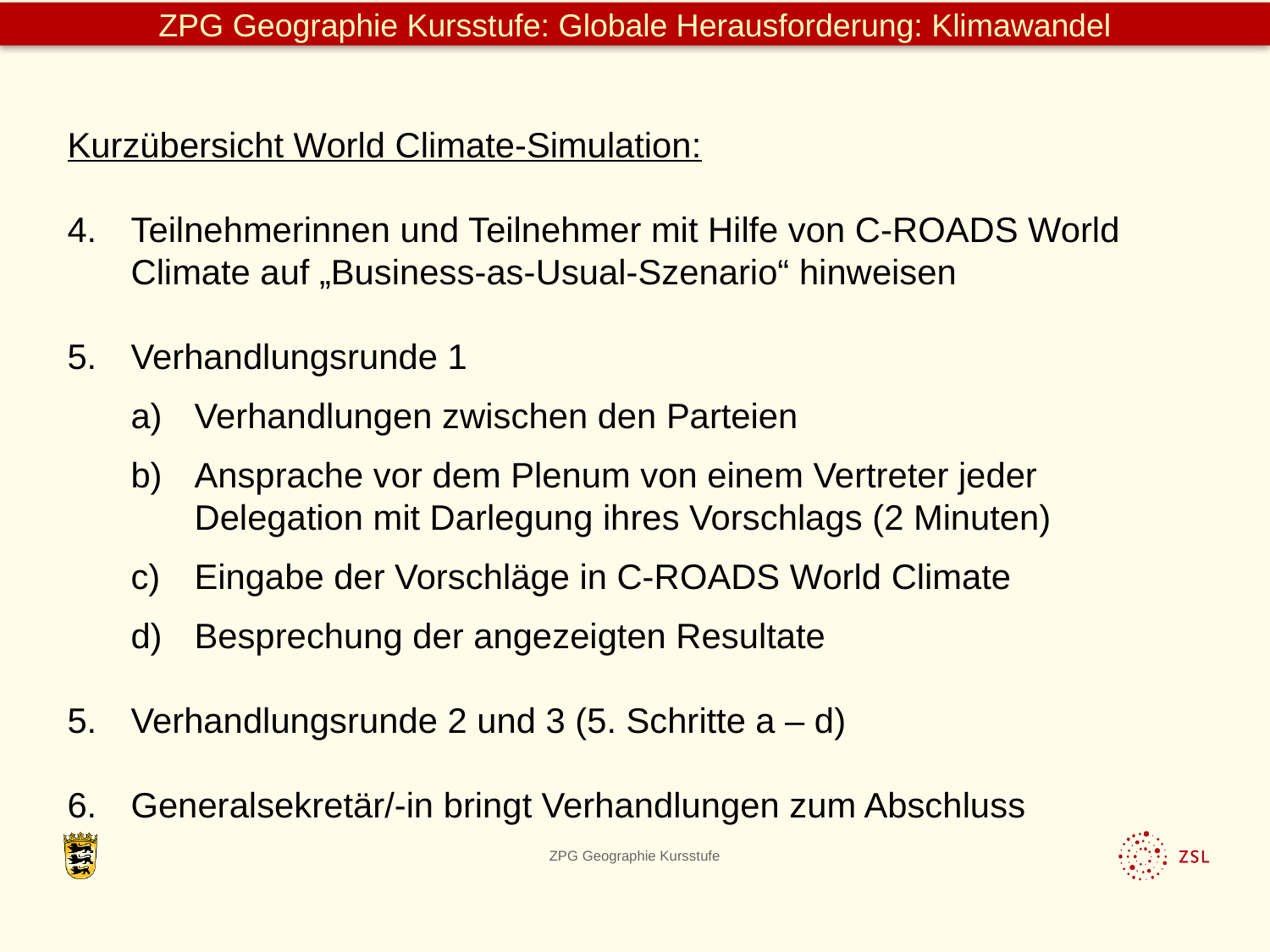

Kurzübersicht World Climate-Simulation:

Teilnehmerinnen und Teilnehmer mit Hilfe von C-ROADS World Climate auf „Business-as-Usual-Szenario“ hinweisen

Verhandlungsrunde 1
Verhandlungen zwischen den Parteien
Ansprache vor dem Plenum von einem Vertreter jeder
Delegation mit Darlegung ihres Vorschlags (2 Minuten)
Eingabe der Vorschläge in C-ROADS World Climate
Besprechung der angezeigten Resultate

Verhandlungsrunde 2 und 3 (5. Schritte a – d)
Generalsekretär/-in bringt Verhandlungen zum Abschluss